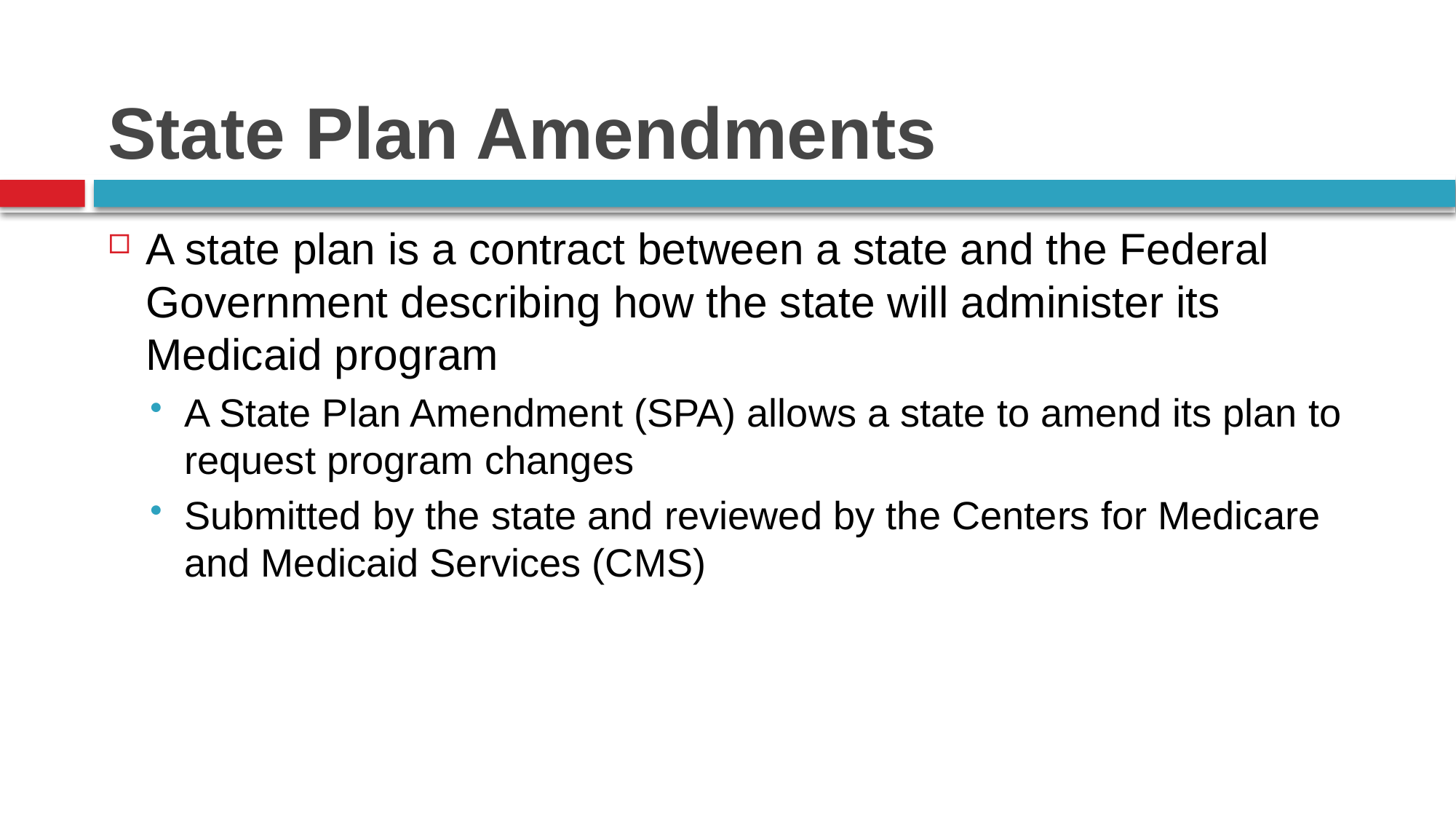

# State Plan Amendments
A state plan is a contract between a state and the Federal Government describing how the state will administer its Medicaid program
A State Plan Amendment (SPA) allows a state to amend its plan to request program changes
Submitted by the state and reviewed by the Centers for Medicare and Medicaid Services (CMS)